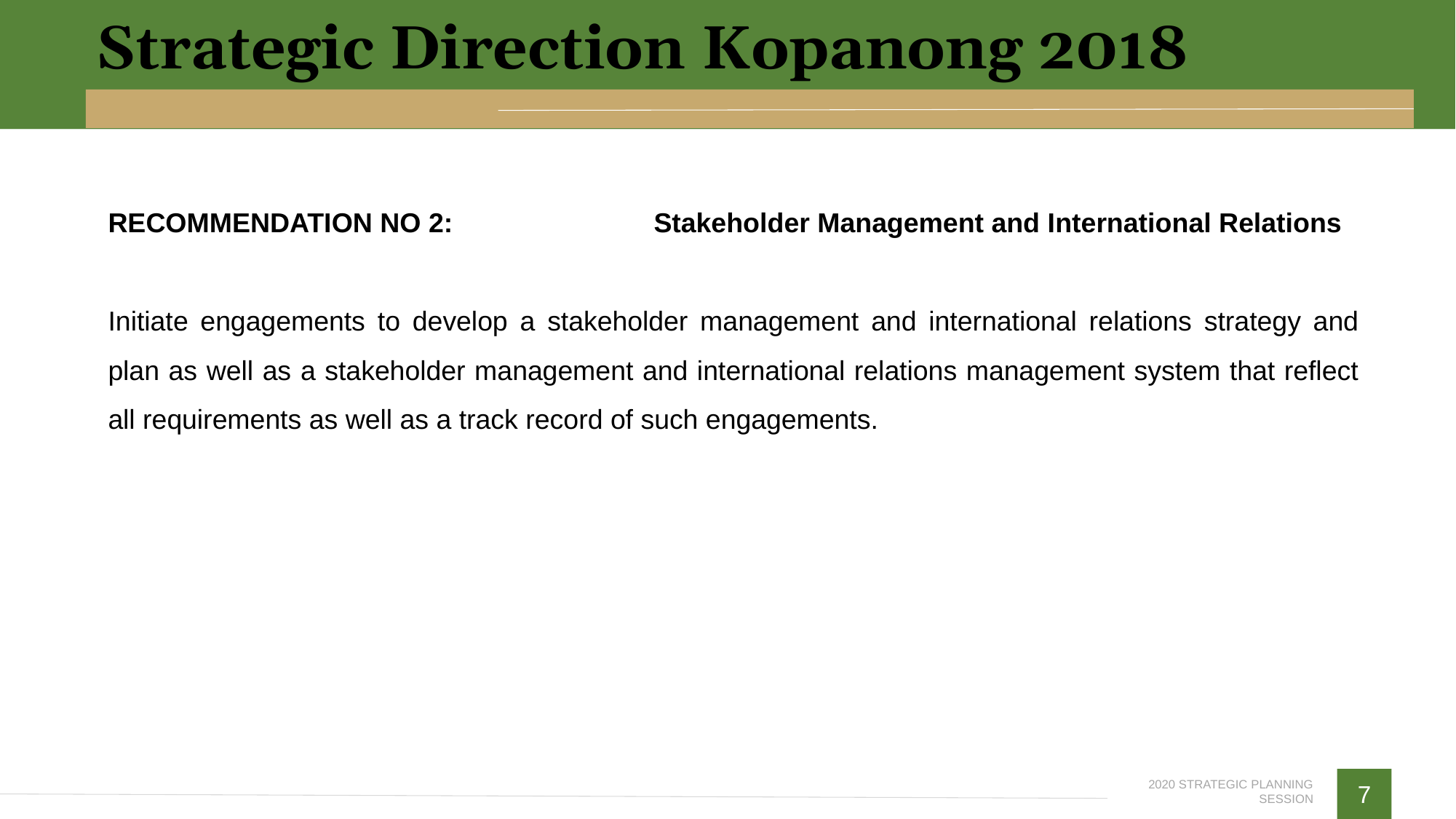

Strategic Direction Kopanong 2018

RECOMMENDATION NO 2: 		Stakeholder Management and International Relations

Initiate engagements to develop a stakeholder management and international relations strategy and plan as well as a stakeholder management and international relations management system that reflect all requirements as well as a track record of such engagements.